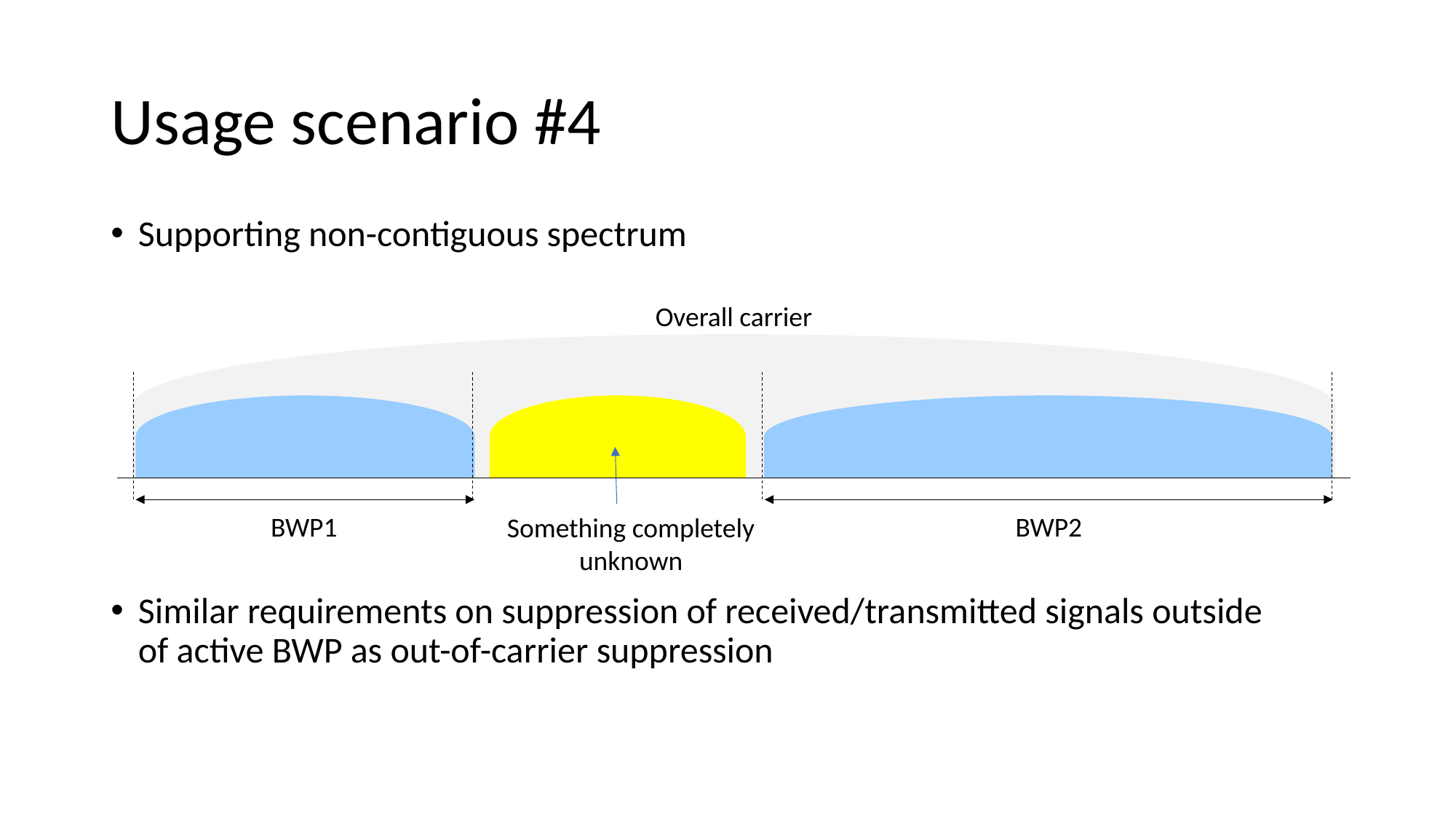

# Usage scenario #4
Supporting non-contiguous spectrum

Overall carrier

BWP2
BWP1
Something completely unknown
Similar requirements on suppression of received/transmitted signals outside
of active BWP as out-of-carrier suppression